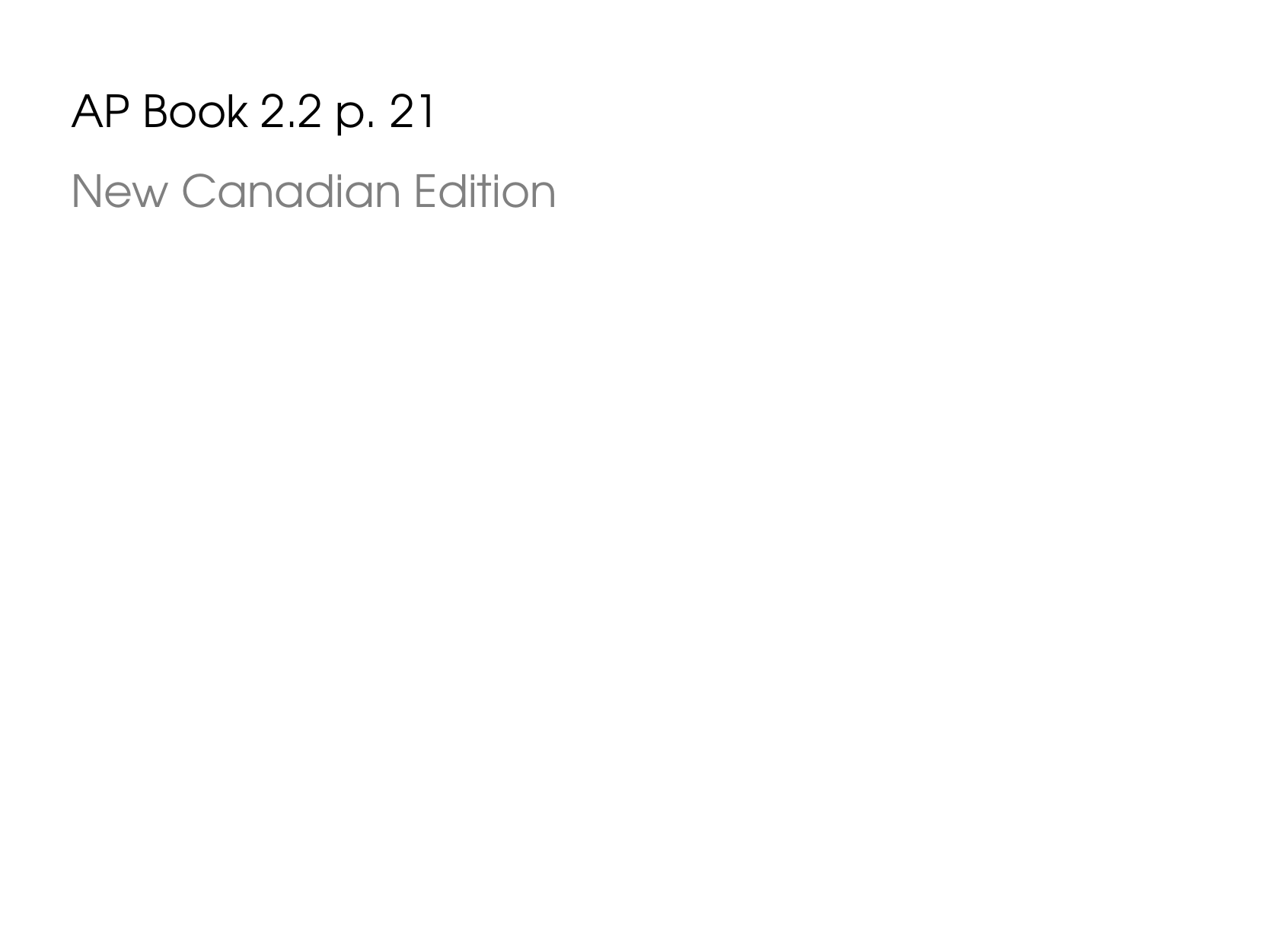

AP Book 2.2 p. 21
New Canadian Edition